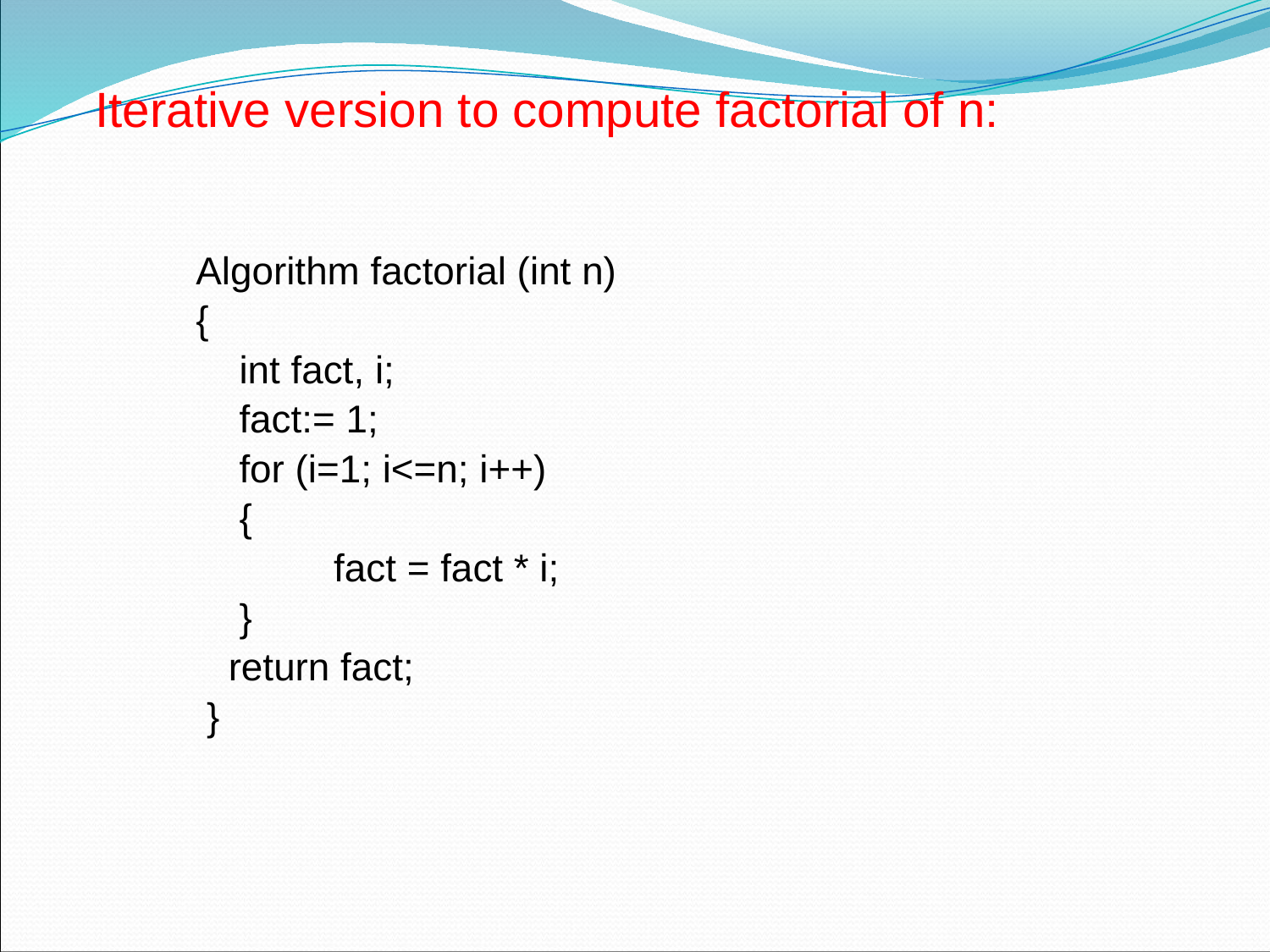

# Iterative version to compute factorial of n:

	Algorithm factorial (int n)
	{
 	    int fact, i;
	    fact:= 1;
	    for (i=1; i<=n; i++)
	    {
		 fact = fact * i;
	    }
	   return fact;
 	 }